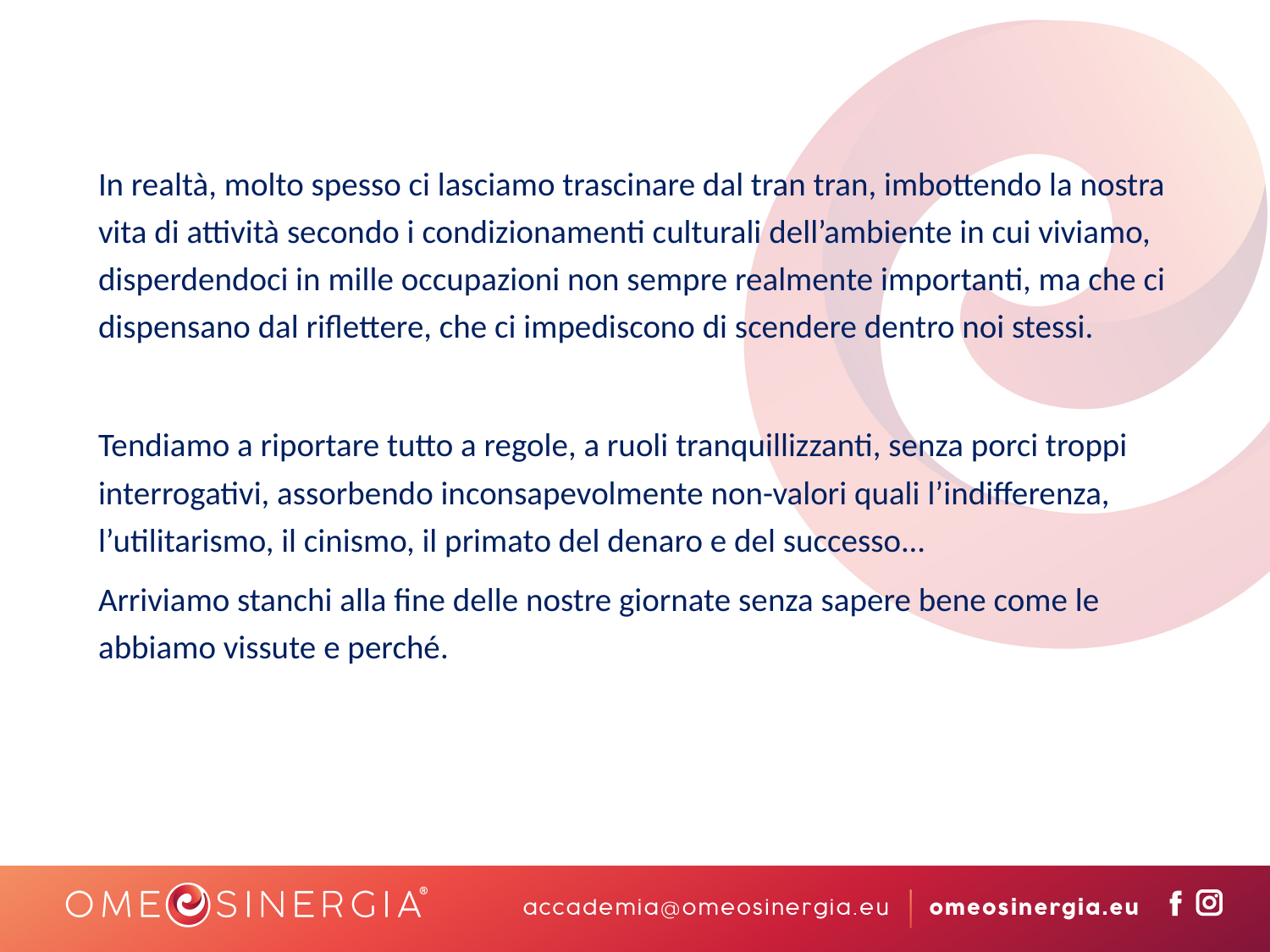

In realtà, molto spesso ci lasciamo trascinare dal tran tran, imbottendo la nostra vita di attività secondo i condizionamenti culturali dell’ambiente in cui viviamo, disperdendoci in mille occupazioni non sempre realmente importanti, ma che ci dispensano dal riflettere, che ci impediscono di scendere dentro noi stessi.

Tendiamo a riportare tutto a regole, a ruoli tranquillizzanti, senza porci troppi interrogativi, assorbendo inconsapevolmente non-valori quali l’indifferenza, l’utilitarismo, il cinismo, il primato del denaro e del successo...
Arriviamo stanchi alla fine delle nostre giornate senza sapere bene come le abbiamo vissute e perché.